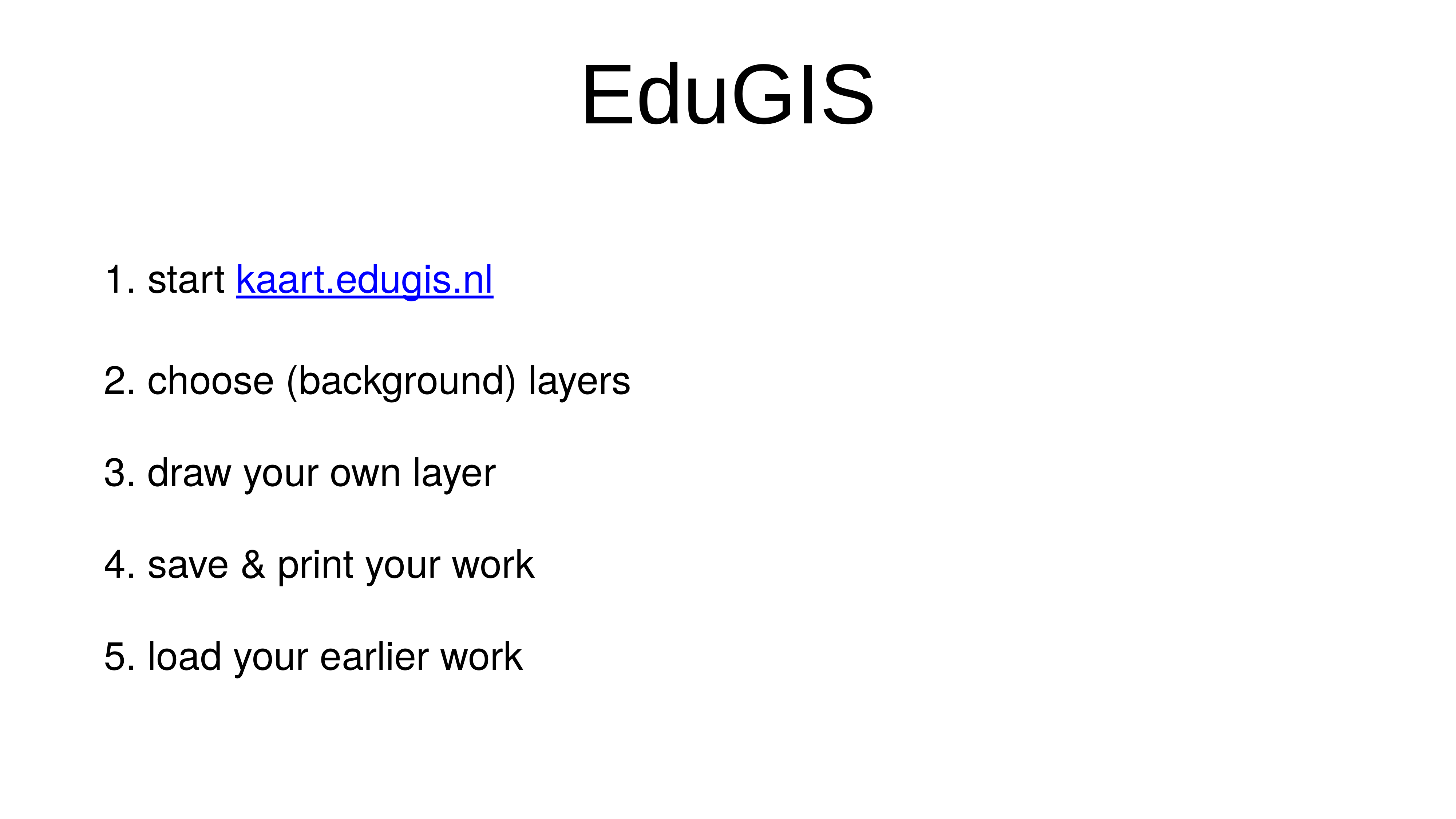

start kaart.edugis.nl
 choose (background) layers
 draw your own layer
 save & print your work
 load your earlier work
# EduGIS